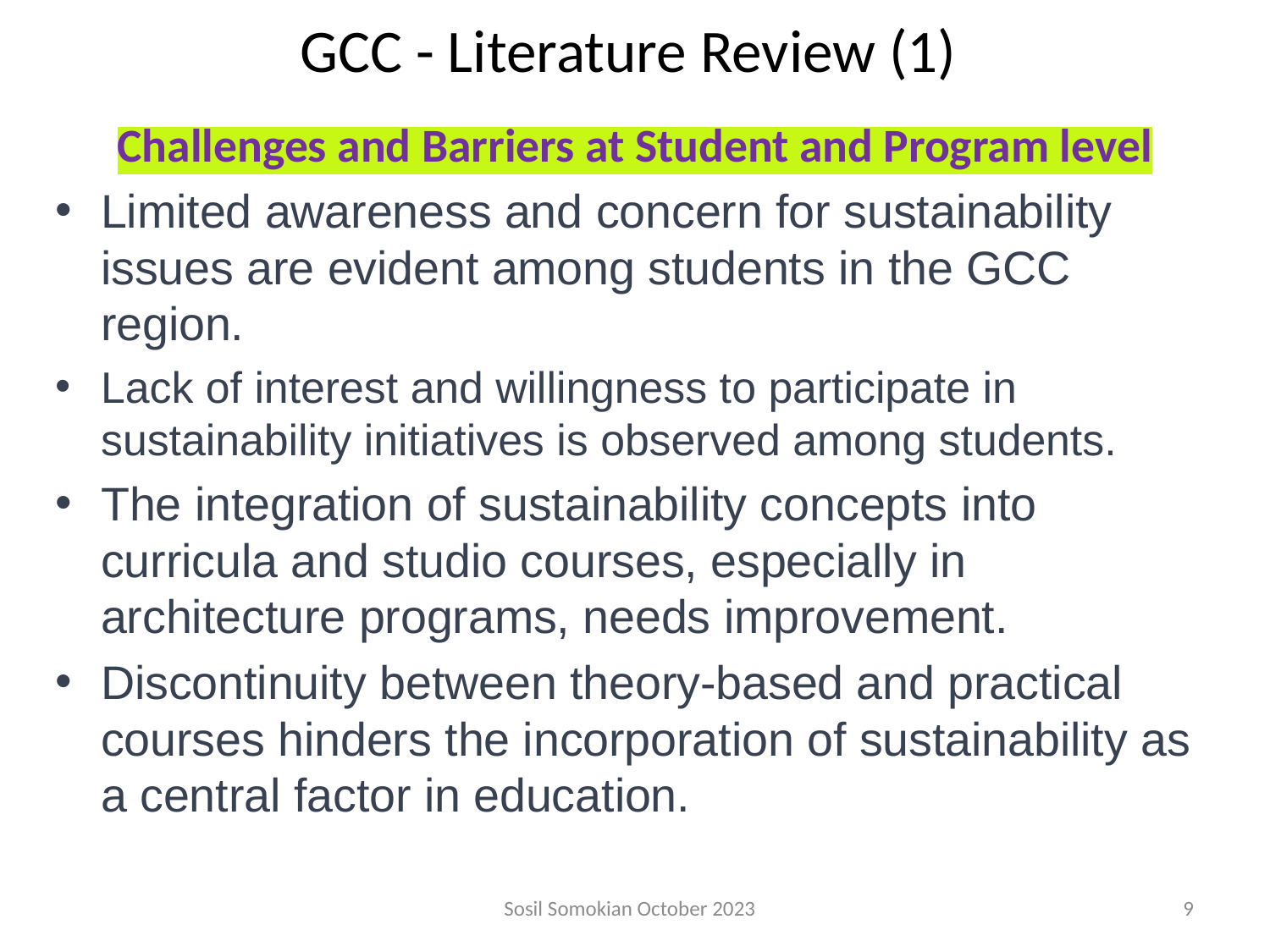

# GCC - Literature Review (1)
Challenges and Barriers at Student and Program level
Limited awareness and concern for sustainability issues are evident among students in the GCC region.
Lack of interest and willingness to participate in sustainability initiatives is observed among students.
The integration of sustainability concepts into curricula and studio courses, especially in architecture programs, needs improvement.
Discontinuity between theory-based and practical  courses hinders the incorporation of sustainability as a central factor in education.

Sosil Somokian October 2023
9